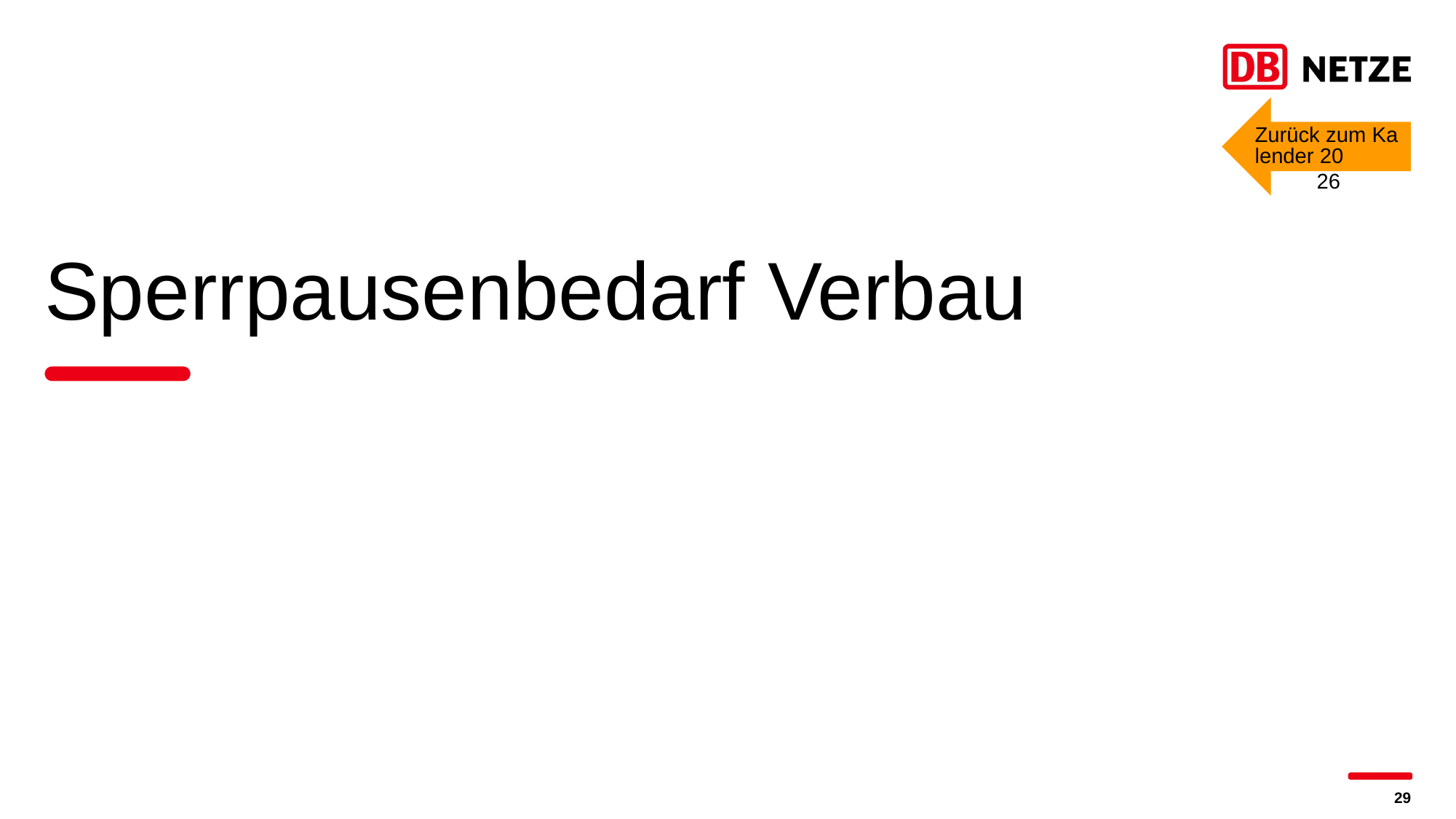

Zurück zum Kalender 2026
# Sperrpausenbedarf Verbau
29